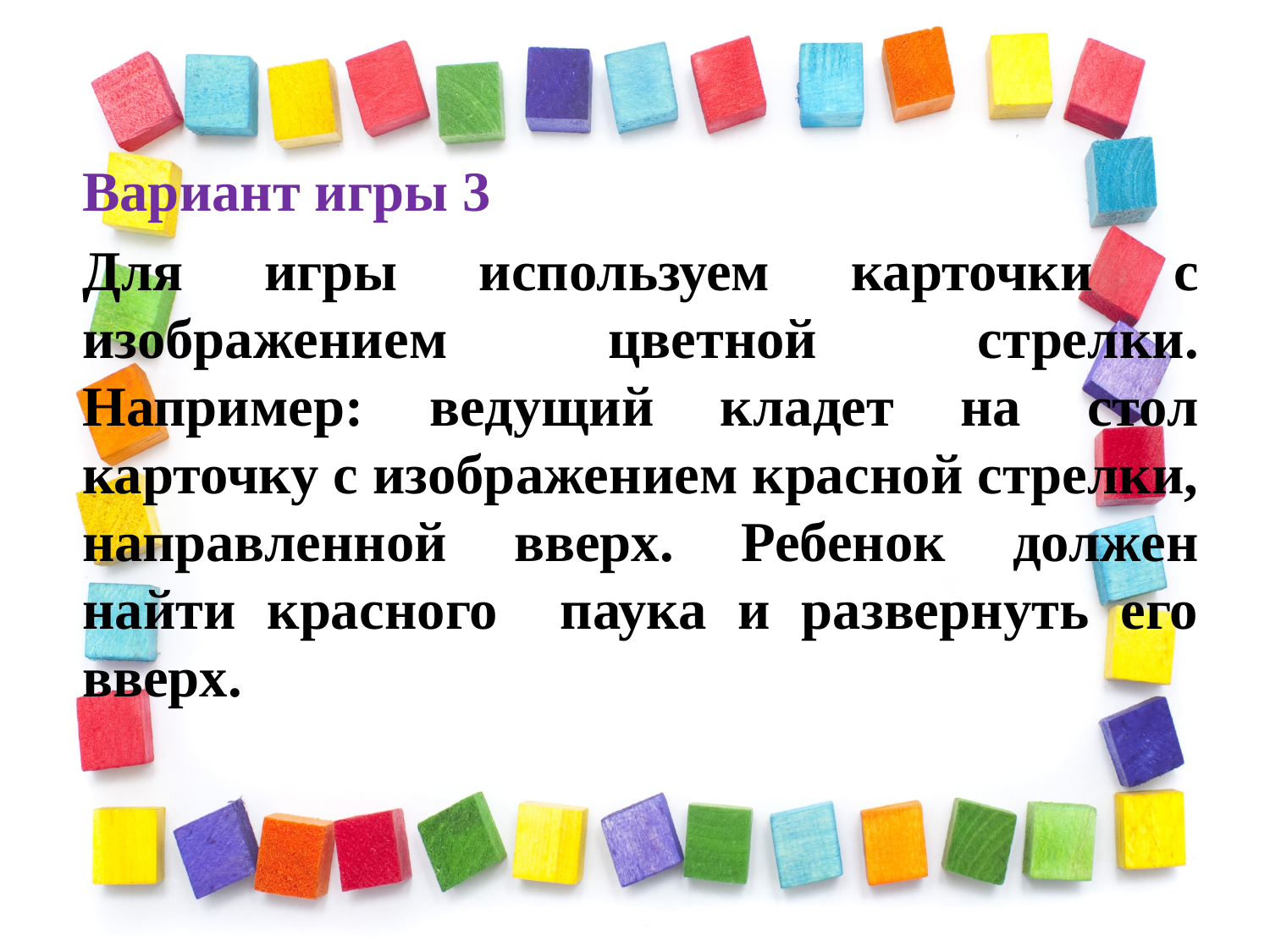

Вариант игры 3
Для игры используем карточки с изображением цветной стрелки. Например: ведущий кладет на стол карточку с изображением красной стрелки, направленной вверх. Ребенок должен найти красного  паука и развернуть его вверх.